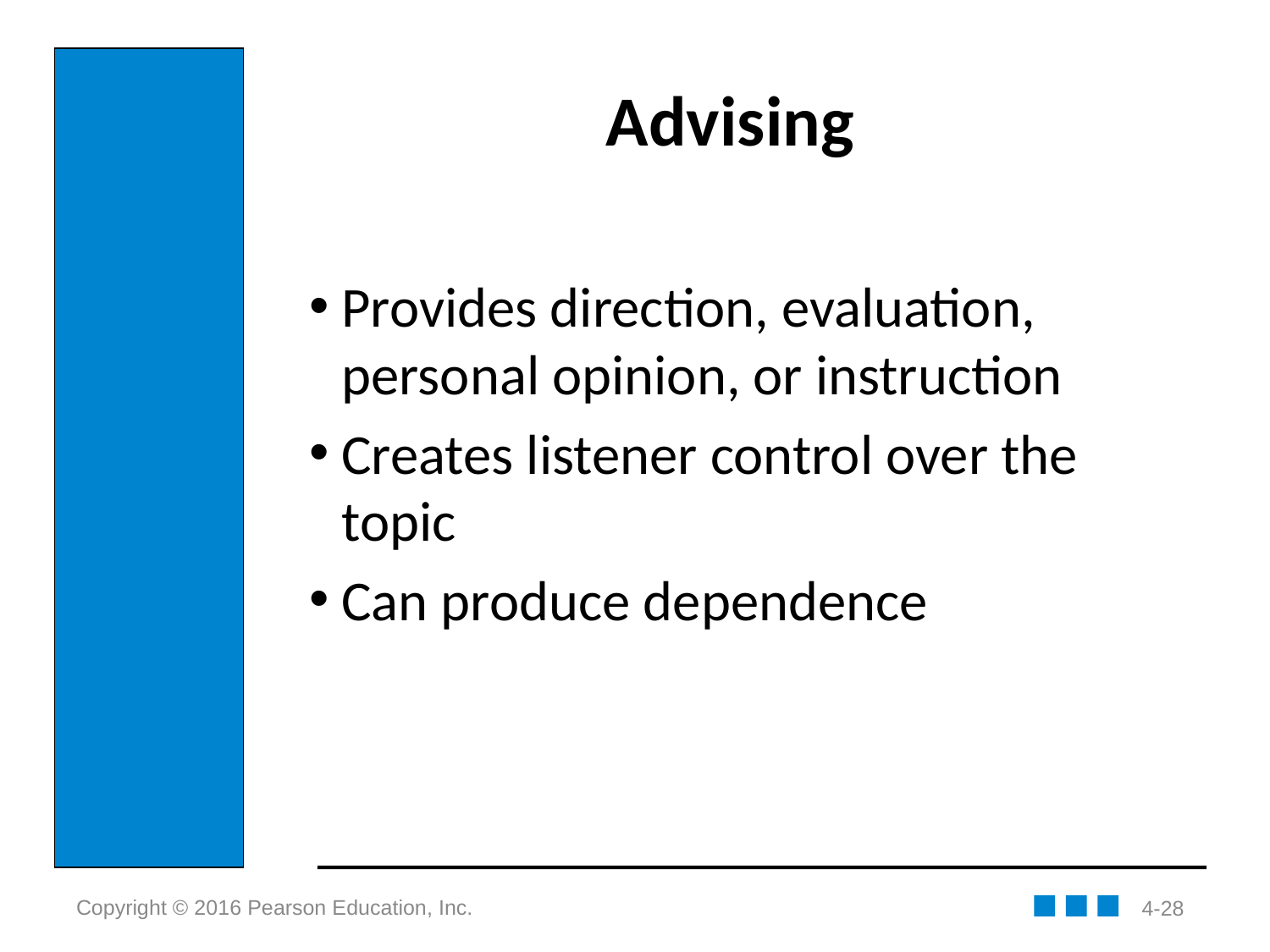

# Advising

Provides direction, evaluation, personal opinion, or instruction
Creates listener control over the topic
Can produce dependence

4-28
Copyright © 2016 Pearson Education, Inc.